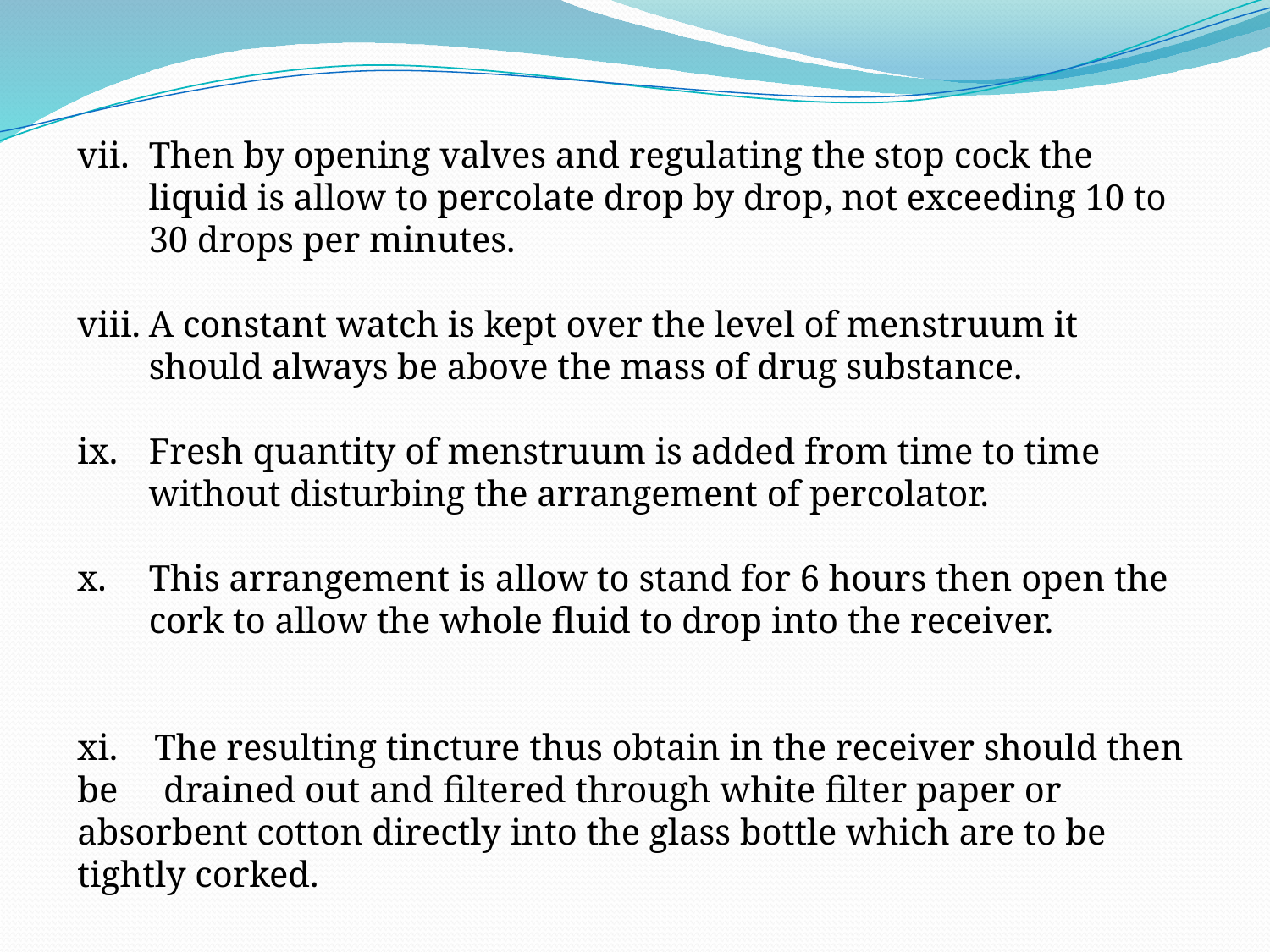

Then by opening valves and regulating the stop cock the liquid is allow to percolate drop by drop, not exceeding 10 to 30 drops per minutes.

A constant watch is kept over the level of menstruum it should always be above the mass of drug substance.

Fresh quantity of menstruum is added from time to time without disturbing the arrangement of percolator.

This arrangement is allow to stand for 6 hours then open the cork to allow the whole fluid to drop into the receiver.

xi.    The resulting tincture thus obtain in the receiver should then be     drained out and filtered through white filter paper or absorbent cotton directly into the glass bottle which are to be tightly corked.